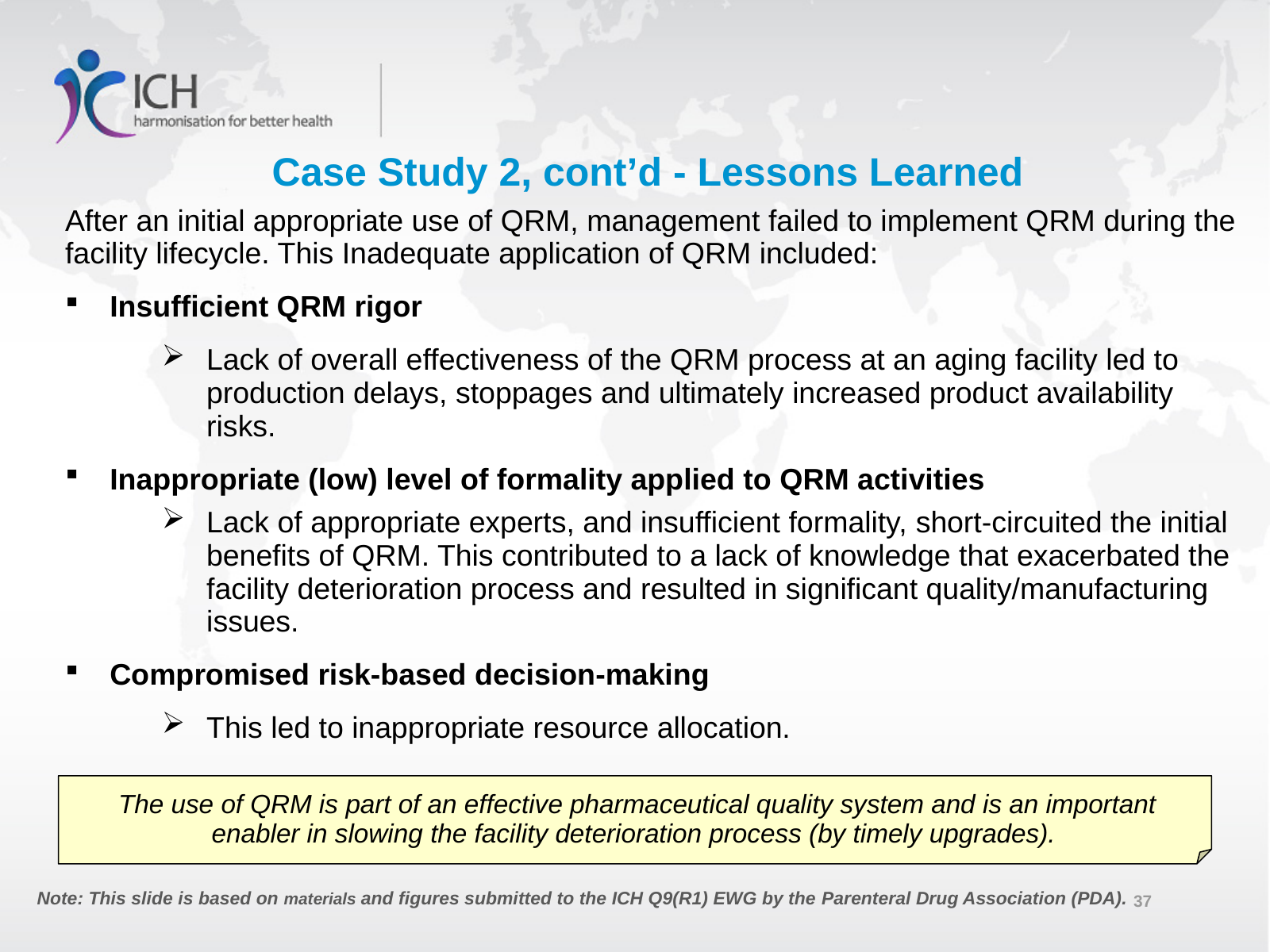

Case Study 2, cont’d - Lessons Learned
After an initial appropriate use of QRM, management failed to implement QRM during the facility lifecycle. This Inadequate application of QRM included:
Insufficient QRM rigor
Lack of overall effectiveness of the QRM process at an aging facility led to production delays, stoppages and ultimately increased product availability risks.
Inappropriate (low) level of formality applied to QRM activities
Lack of appropriate experts, and insufficient formality, short-circuited the initial benefits of QRM. This contributed to a lack of knowledge that exacerbated the facility deterioration process and resulted in significant quality/manufacturing issues.
Compromised risk-based decision-making
This led to inappropriate resource allocation.

The use of QRM is part of an effective pharmaceutical quality system and is an important enabler in slowing the facility deterioration process (by timely upgrades).

Note: This slide is based on materials and figures submitted to the ICH Q9(R1) EWG by the Parenteral Drug Association (PDA).